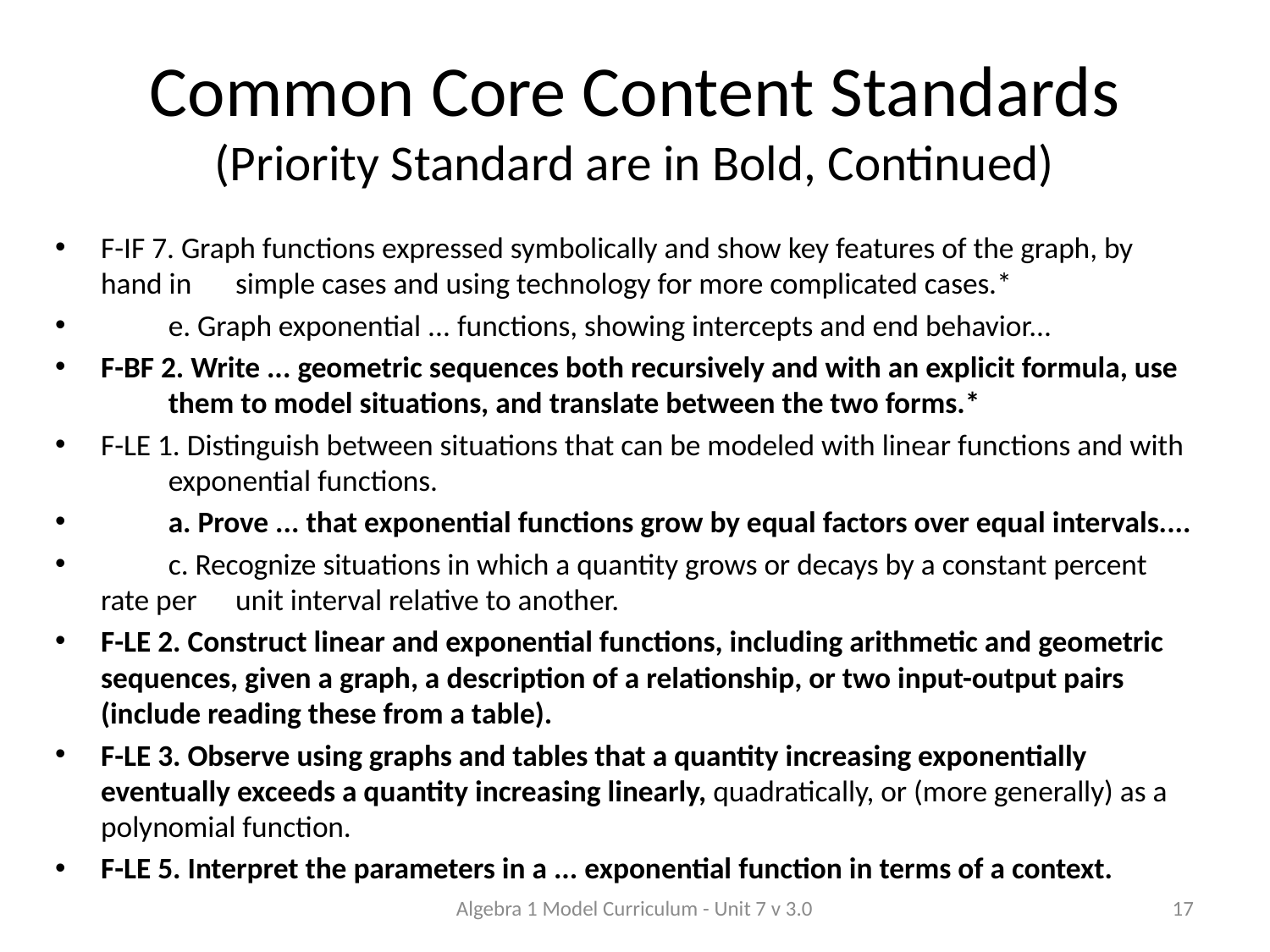

# Common Core Content Standards (Priority Standard are in Bold, Continued)
F-IF 7. Graph functions expressed symbolically and show key features of the graph, by hand in 	simple cases and using technology for more complicated cases.*
	e. Graph exponential ... functions, showing intercepts and end behavior...
F-BF 2. Write ... geometric sequences both recursively and with an explicit formula, use 	them to model situations, and translate between the two forms.*
F-LE 1. Distinguish between situations that can be modeled with linear functions and with 	exponential functions.
	a. Prove ... that exponential functions grow by equal factors over equal intervals....
	c. Recognize situations in which a quantity grows or decays by a constant percent rate per 	unit interval relative to another.
F-LE 2. Construct linear and exponential functions, including arithmetic and geometric 	sequences, given a graph, a description of a relationship, or two input-output pairs 	(include reading these from a table).
F-LE 3. Observe using graphs and tables that a quantity increasing exponentially eventually exceeds a quantity increasing linearly, quadratically, or (more generally) as a polynomial function.
F-LE 5. Interpret the parameters in a ... exponential function in terms of a context.

Algebra 1 Model Curriculum - Unit 7 v 3.0
17